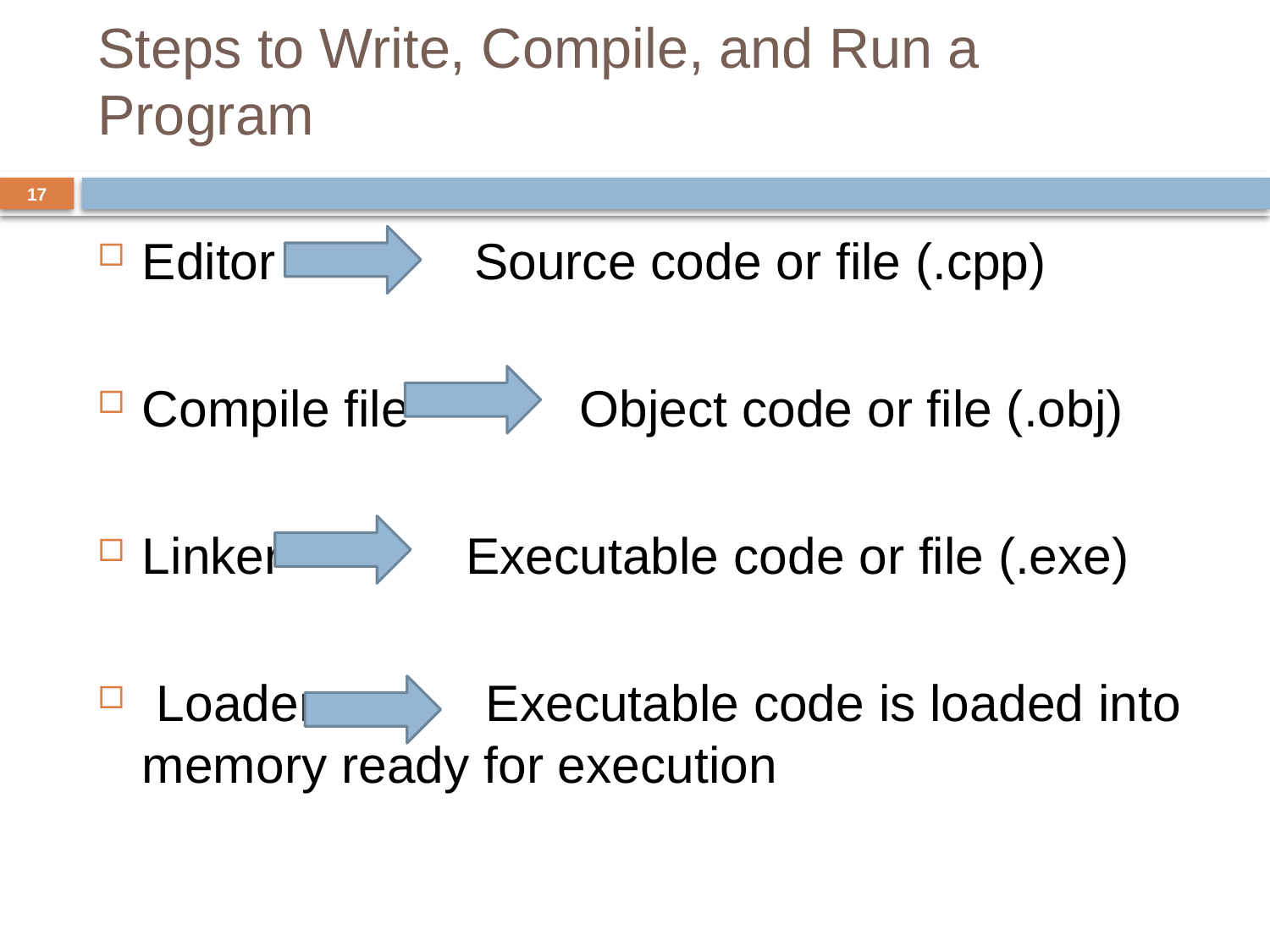

# Steps to Write, Compile, and Run a Program
17
Editor              Source code or file (.cpp)

Compile file            Object code or file (.obj)

Linker             Executable code or file (.exe)

 Loader            Executable code is loaded into memory ready for execution